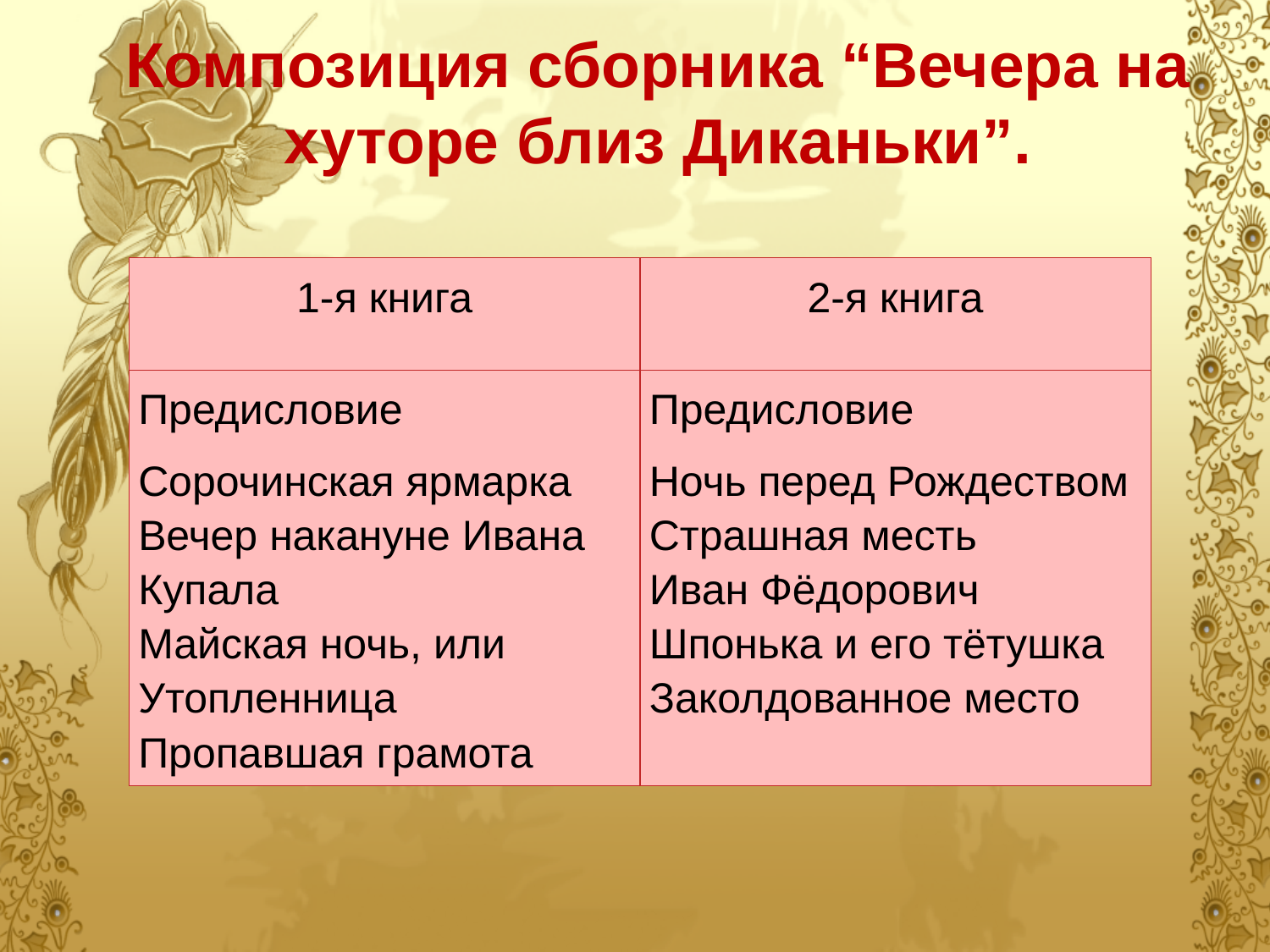

# Композиция сборника “Вечера на хуторе близ Диканьки”.
| 1-я книга | 2-я книга |
| --- | --- |
| Предисловие Сорочинская ярмарка Вечер накануне Ивана Купала Майская ночь, или Утопленница Пропавшая грамота | Предисловие Ночь перед Рождеством Страшная месть Иван Фёдорович Шпонька и его тётушка Заколдованное место |